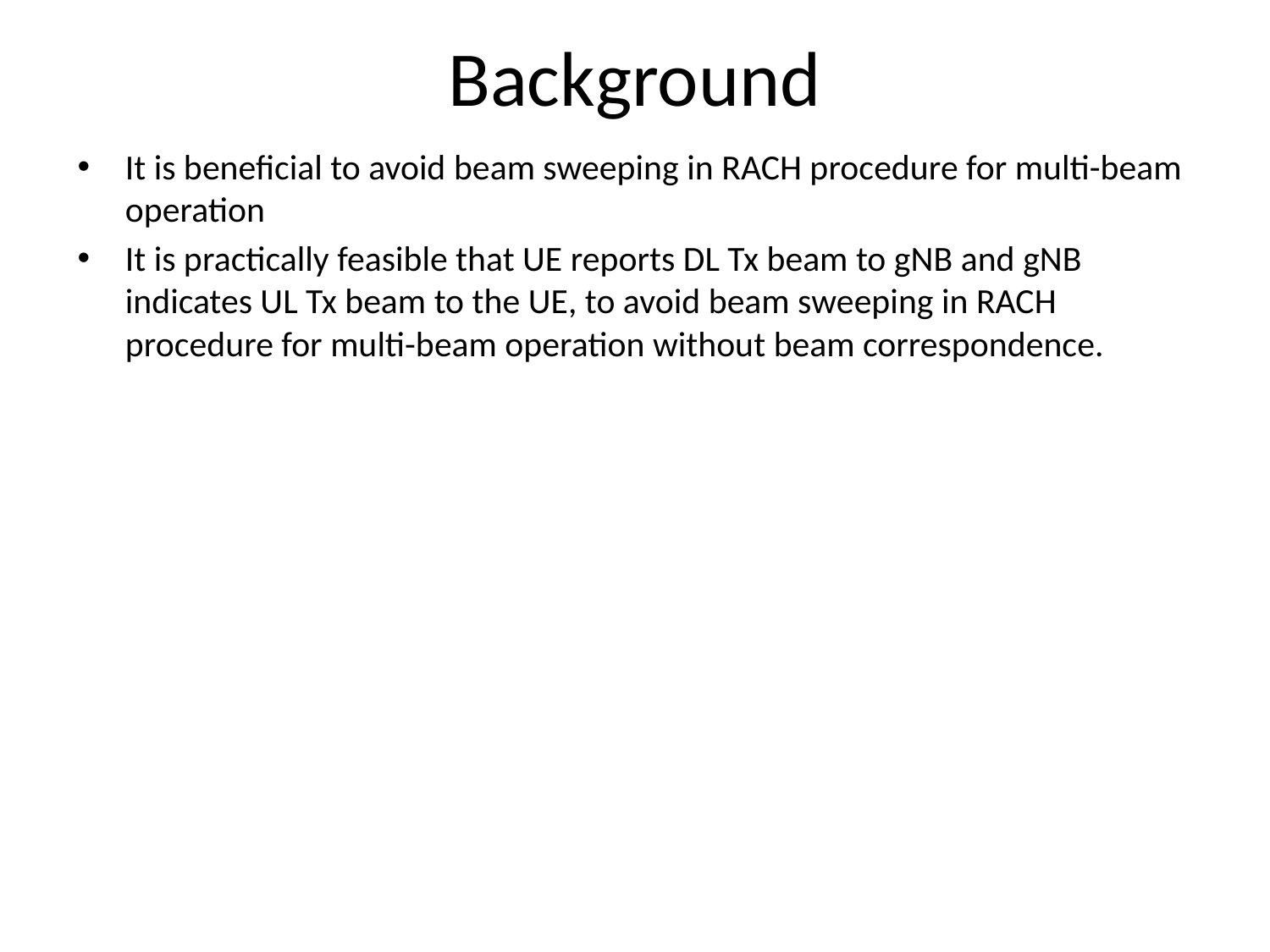

# Background
It is beneficial to avoid beam sweeping in RACH procedure for multi-beam operation
It is practically feasible that UE reports DL Tx beam to gNB and gNB indicates UL Tx beam to the UE, to avoid beam sweeping in RACH procedure for multi-beam operation without beam correspondence.